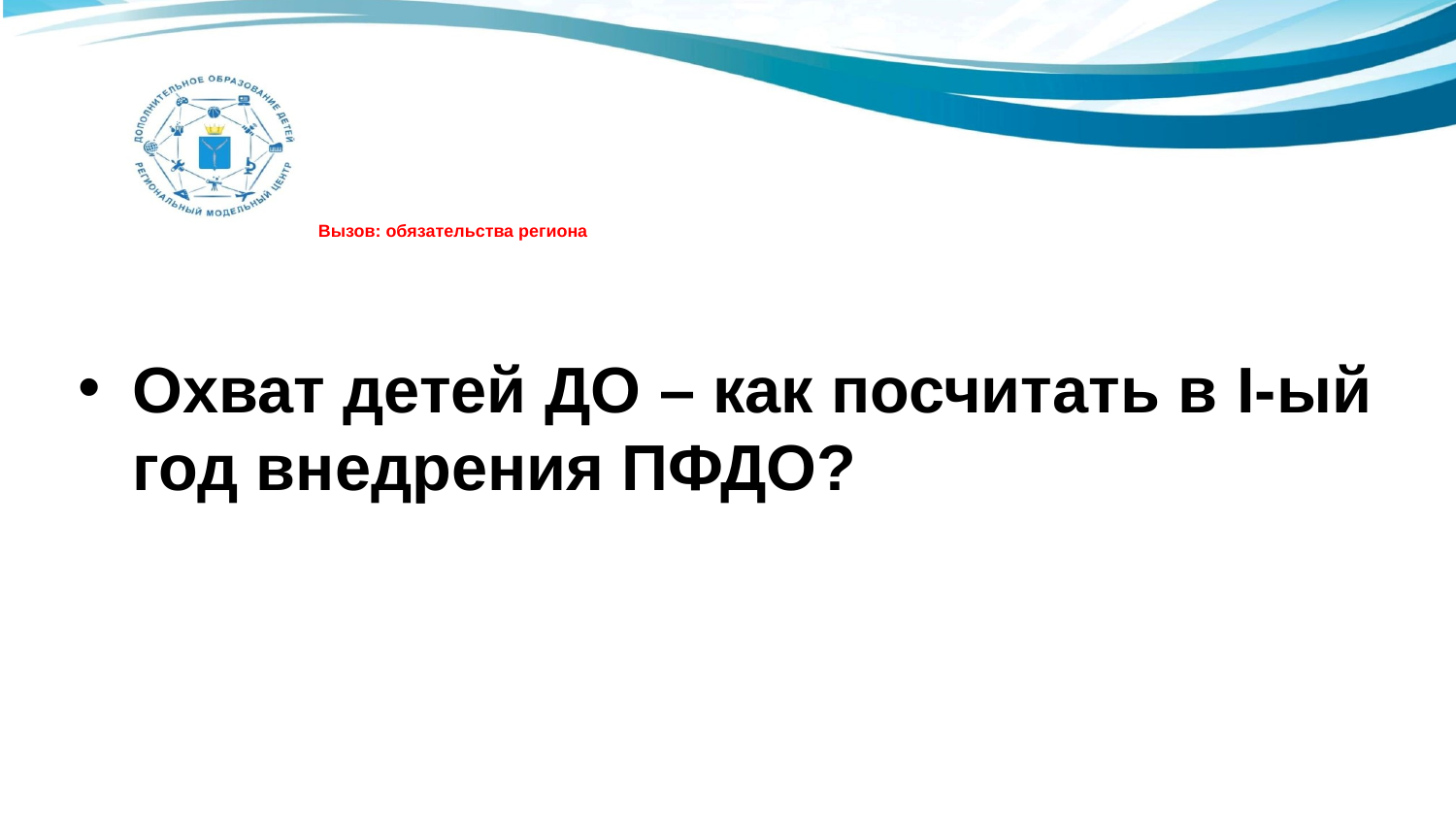

# Вызов: обязательства региона
Охват детей ДО – как посчитать в I-ый год внедрения ПФДО?